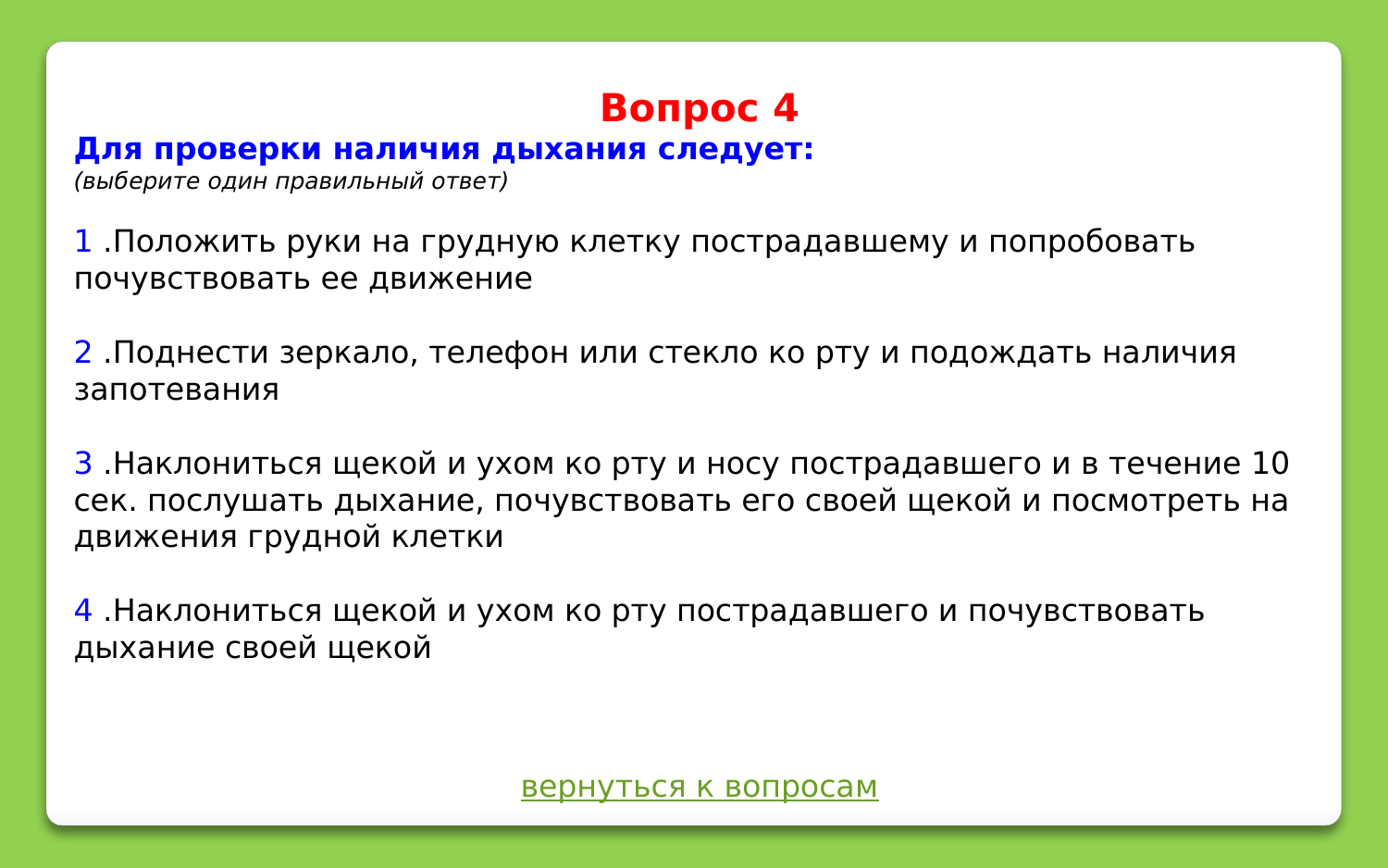

Вопрос 4
Для проверки наличия дыхания следует:
(выберите один правильный ответ)

1 .Положить руки на грудную клетку пострадавшему и попробовать почувствовать ее движение

2 .Поднести зеркало, телефон или стекло ко рту и подождать наличия запотевания

3 .Наклониться щекой и ухом ко рту и носу пострадавшего и в течение 10 сек. послушать дыхание, почувствовать его своей щекой и посмотреть на движения грудной клетки

4 .Наклониться щекой и ухом ко рту пострадавшего и почувствовать дыхание своей щекой

вернуться к вопросам